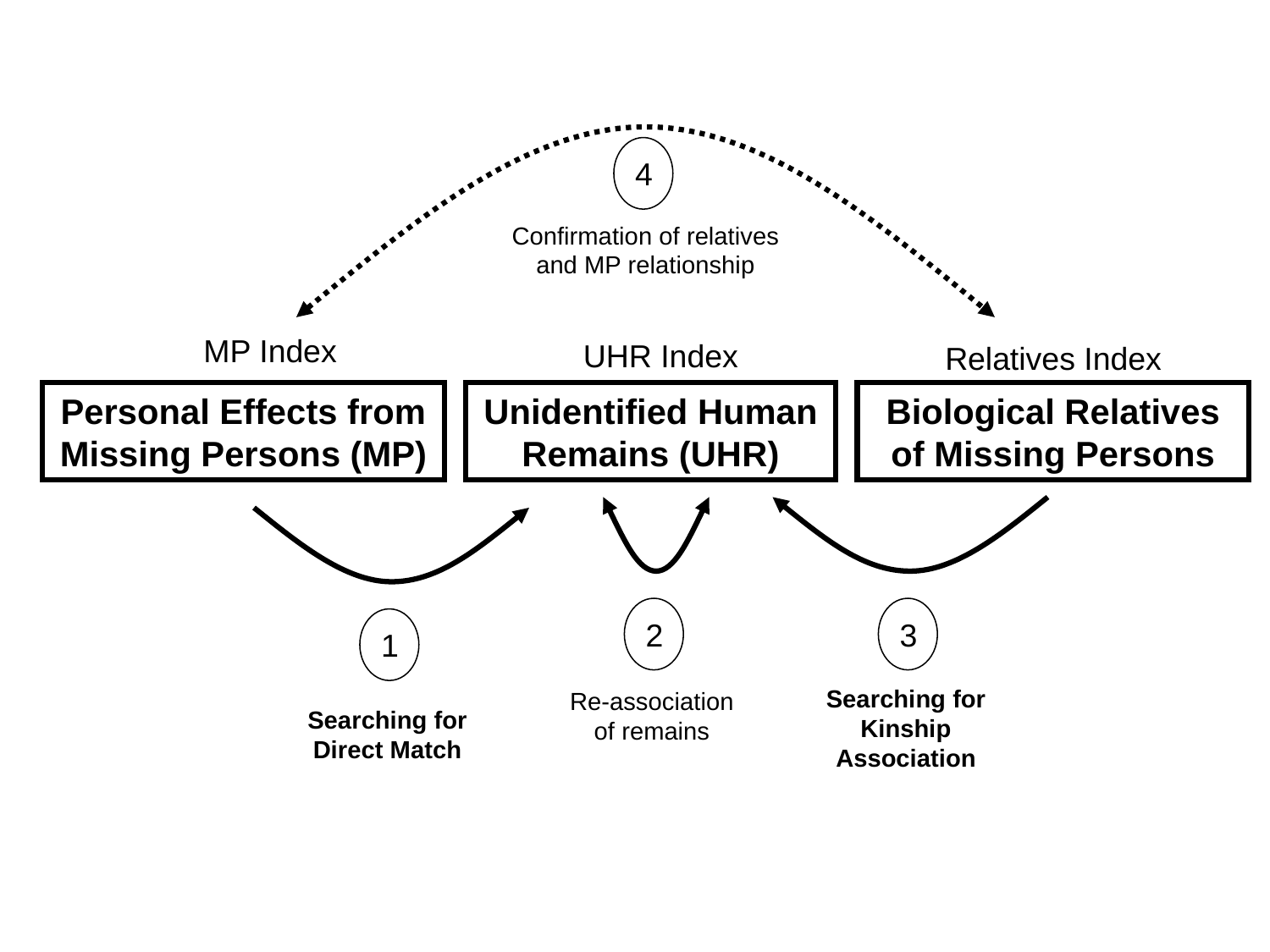

4
Confirmation of relatives and MP relationship
MP Index
UHR Index
Relatives Index
Personal Effects from Missing Persons (MP)
Unidentified Human Remains (UHR)
Biological Relatives of Missing Persons

2
3
1
Searching for Kinship Association
Re-association of remains
Searching for Direct Match